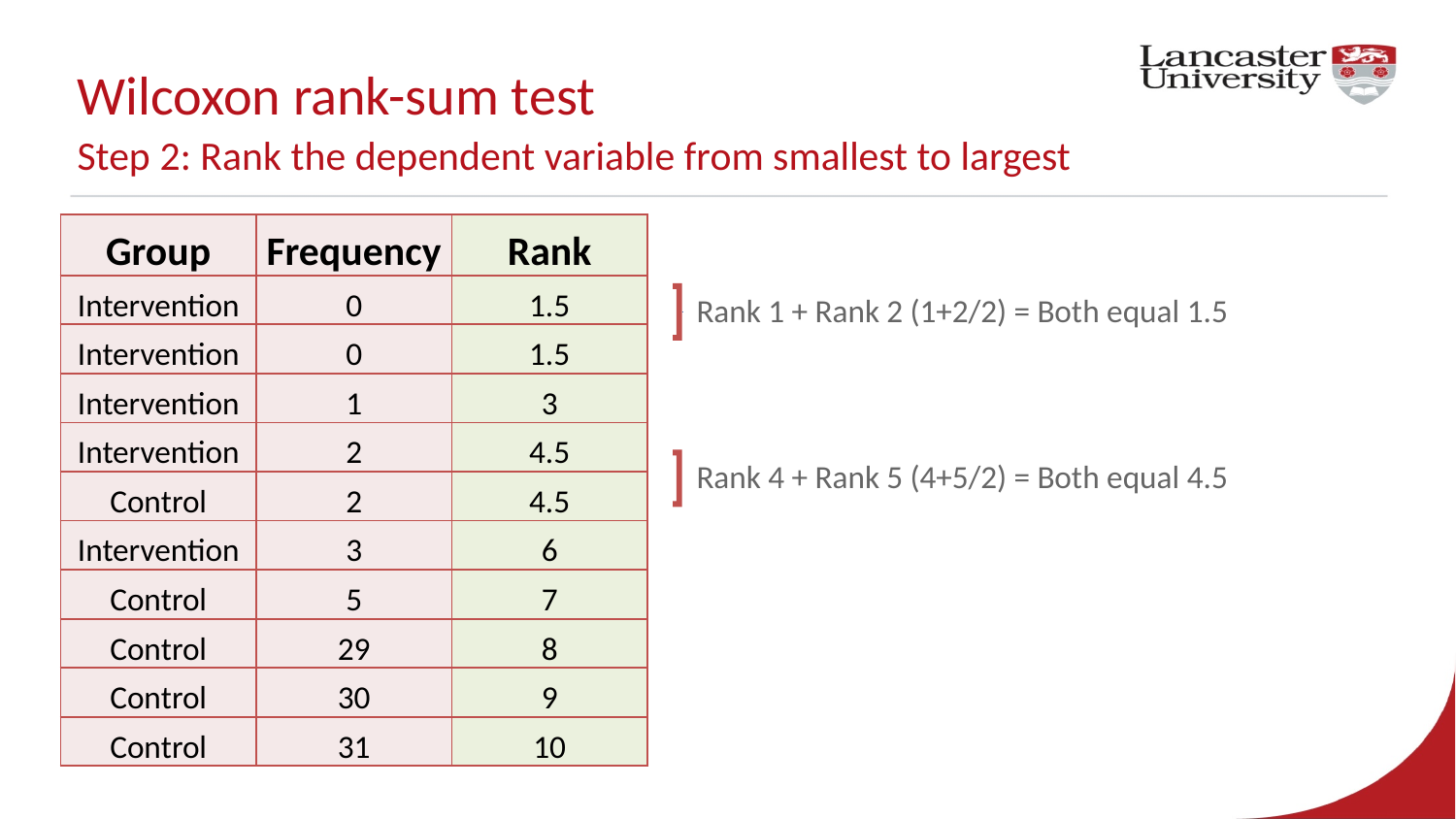

# Wilcoxon rank-sum test Step 2: Rank the dependent variable from smallest to largest
| Group | Frequency | Rank |
| --- | --- | --- |
| Intervention | 0 | 1.5 |
| Intervention | 0 | 1.5 |
| Intervention | 1 | 3 |
| Intervention | 2 | 4.5 |
| Control | 2 | 4.5 |
| Intervention | 3 | 6 |
| Control | 5 | 7 |
| Control | 29 | 8 |
| Control | 30 | 9 |
| Control | 31 | 10 |

Rank 1 + Rank 2 (1+2/2) = Both equal 1.5

Rank 4 + Rank 5 (4+5/2) = Both equal 4.5